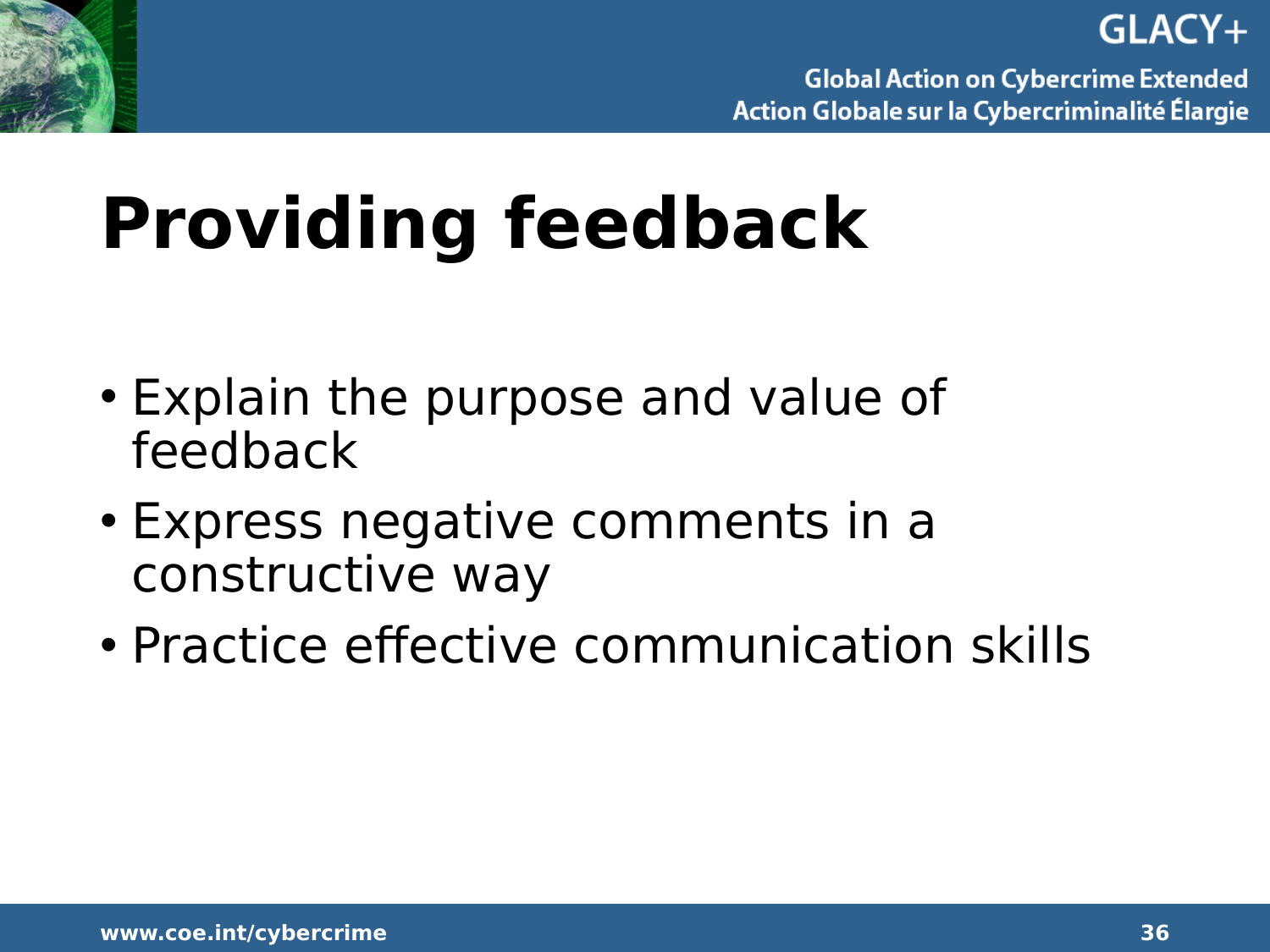

# Providing feedback
Explain the purpose and value of feedback
Express negative comments in a constructive way
Practice effective communication skills

www.coe.int/cybercrime
36